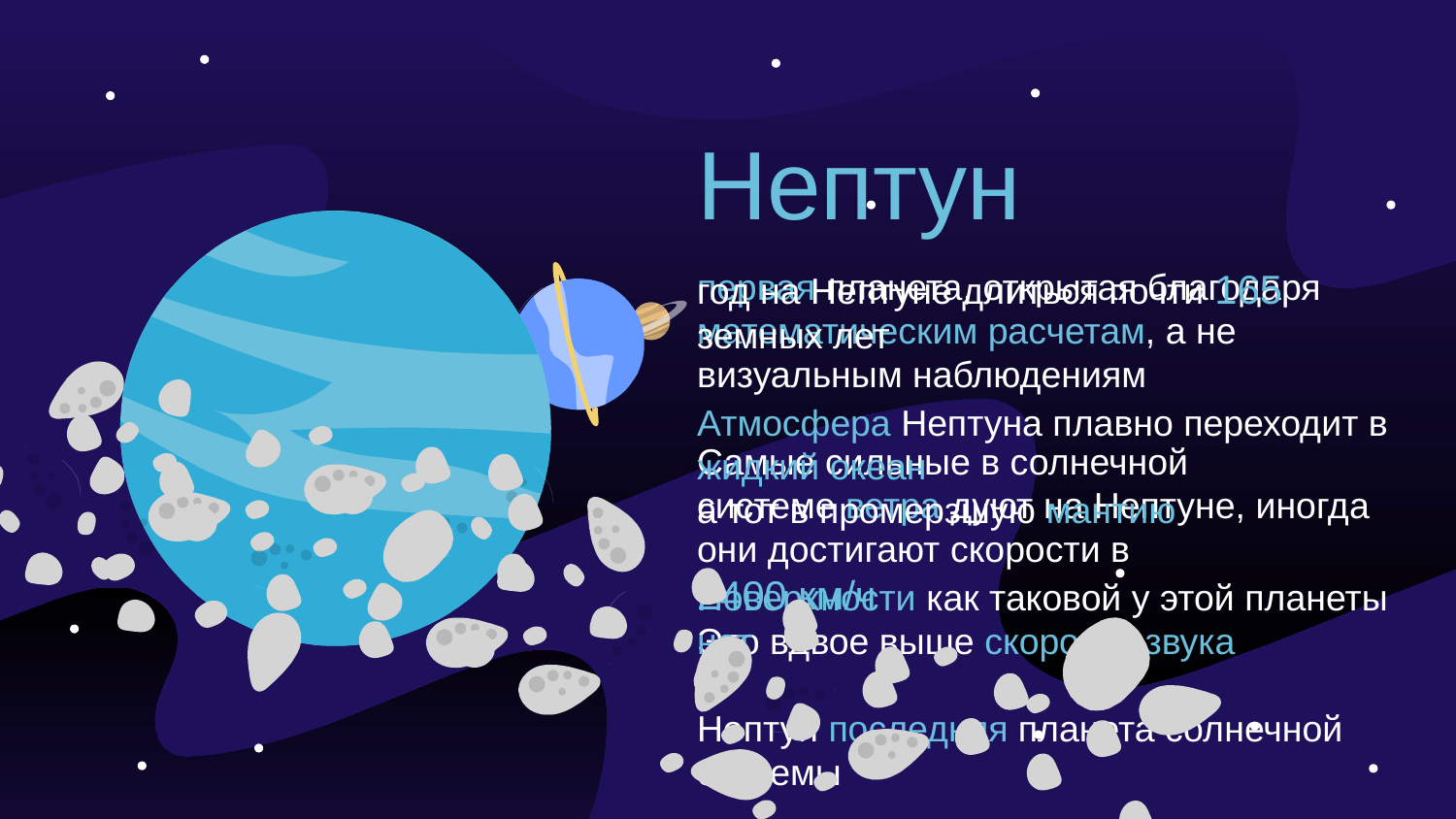

Нептун

год на Нептуне длиться почти 165 земных лет

Атмосфера Нептуна плавно переходит в жидкий океан
а тот в промерзшую мантию

Поверхности как таковой у этой планеты нет

Нептун последняя планета солнечной системы
первая планета, открытая благодаря математическим расчетам, а не визуальным наблюдениям

Самые сильные в солнечной системе ветра дуют на Нептуне, иногда они достигают скорости в
2400 км/ч
Это вдвое выше скорости звука